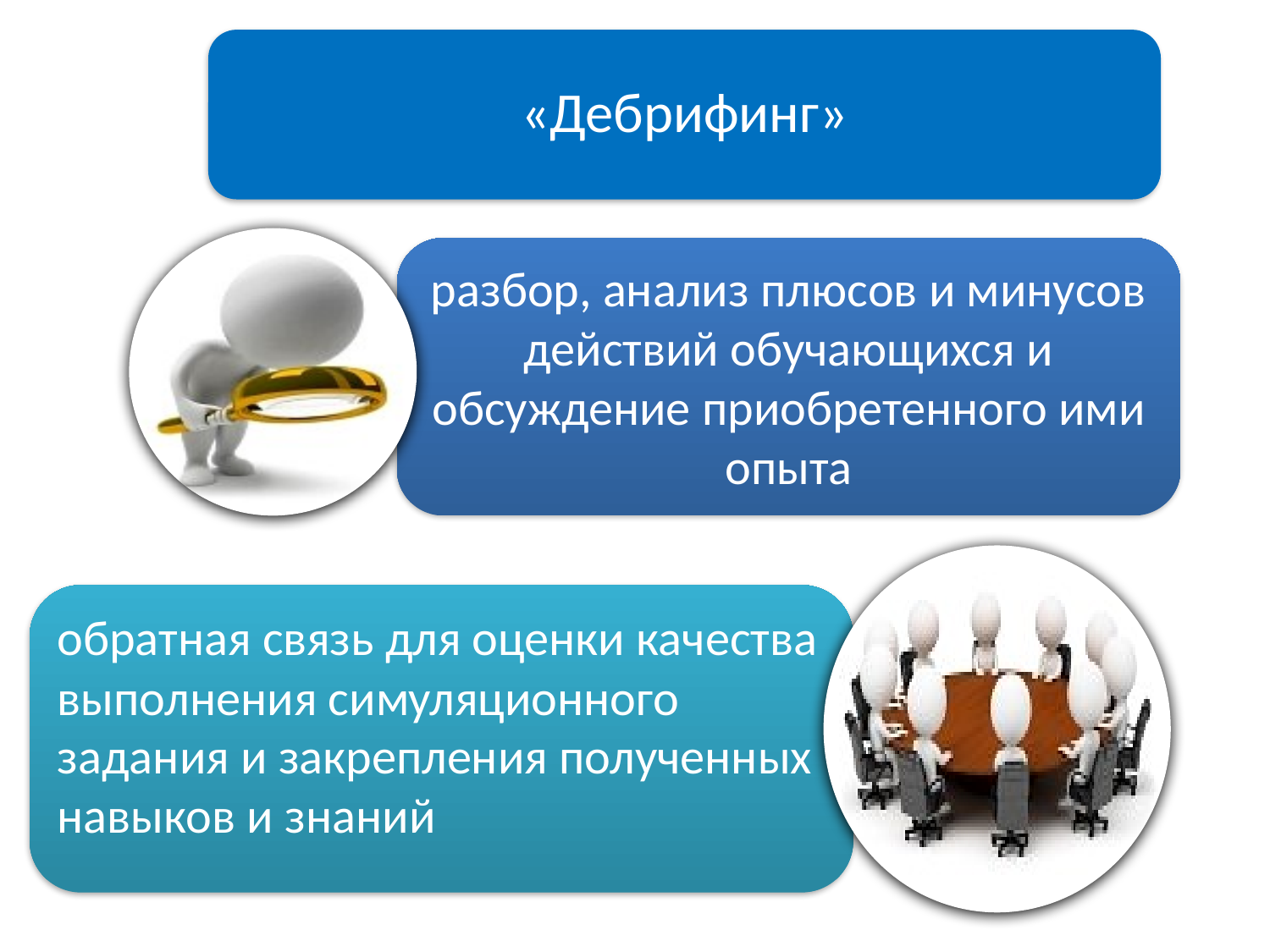

«Дебрифинг»
#

разбор, анализ плюсов и минусов действий обучающихся и обсуждение приобретенного ими опыта

обратная связь для оценки качества выполнения симуляционного задания и закрепления полученных навыков и знаний